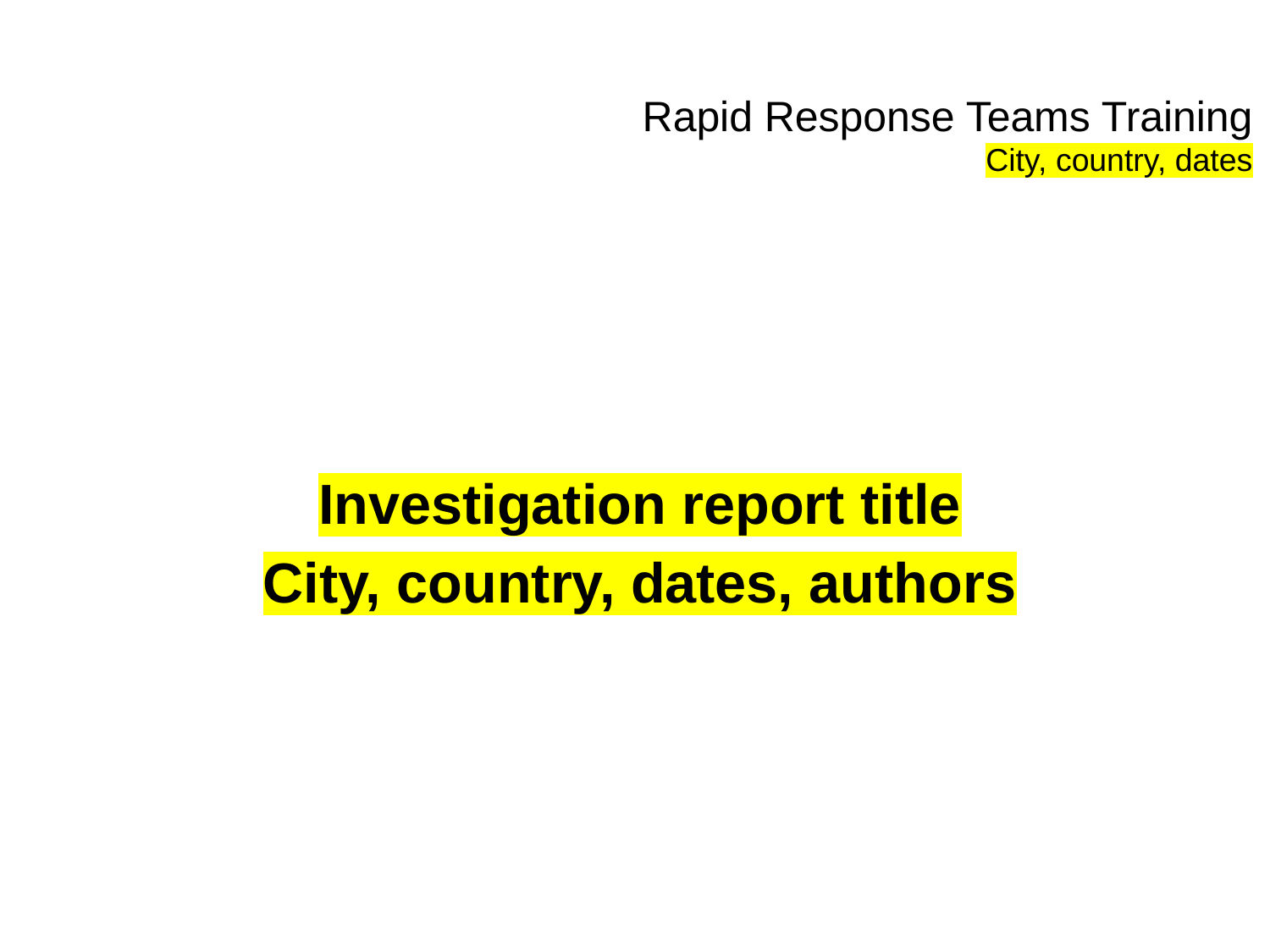

# Rapid Response Teams Training City, country, dates
Investigation report title
City, country, dates, authors